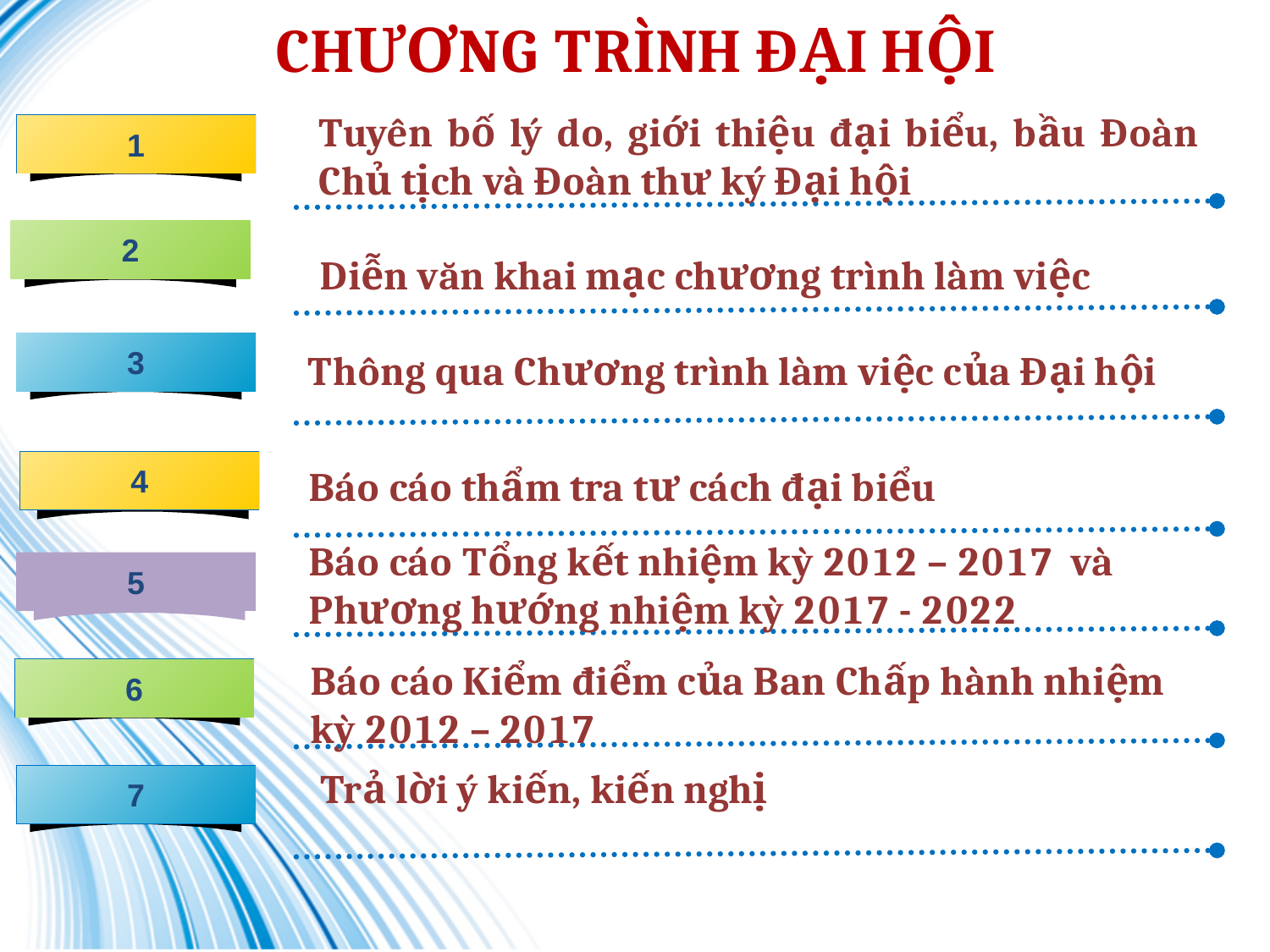

# CHƯƠNG TRÌNH ĐẠI HỘI
Tuyên bố lý do, giới thiệu đại biểu, bầu Đoàn Chủ tịch và Đoàn thư ký Đại hội
1

2

Diễn văn khai mạc chương trình làm việc

3

Thông qua Chương trình làm việc của Đại hội

4

Báo cáo thẩm tra tư cách đại biểu

Báo cáo Tổng kết nhiệm kỳ 2012 – 2017  và Phương hướng nhiệm kỳ 2017 - 2022
5

Báo cáo Kiểm điểm của Ban Chấp hành nhiệm kỳ 2012 – 2017
6

Trả lời ý kiến, kiến nghị
7